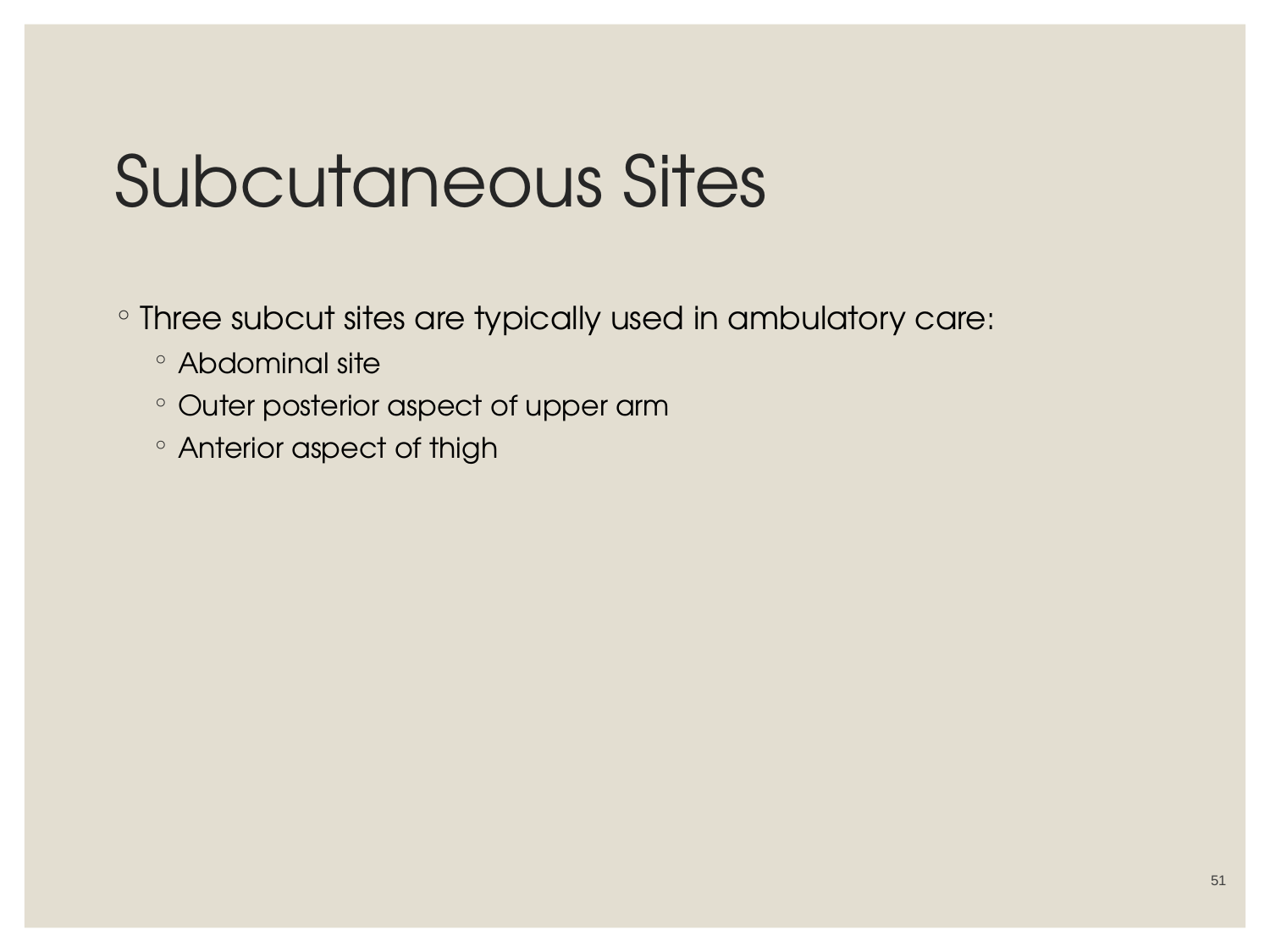

# Subcutaneous Sites
Three subcut sites are typically used in ambulatory care:
Abdominal site
Outer posterior aspect of upper arm
Anterior aspect of thigh
 51